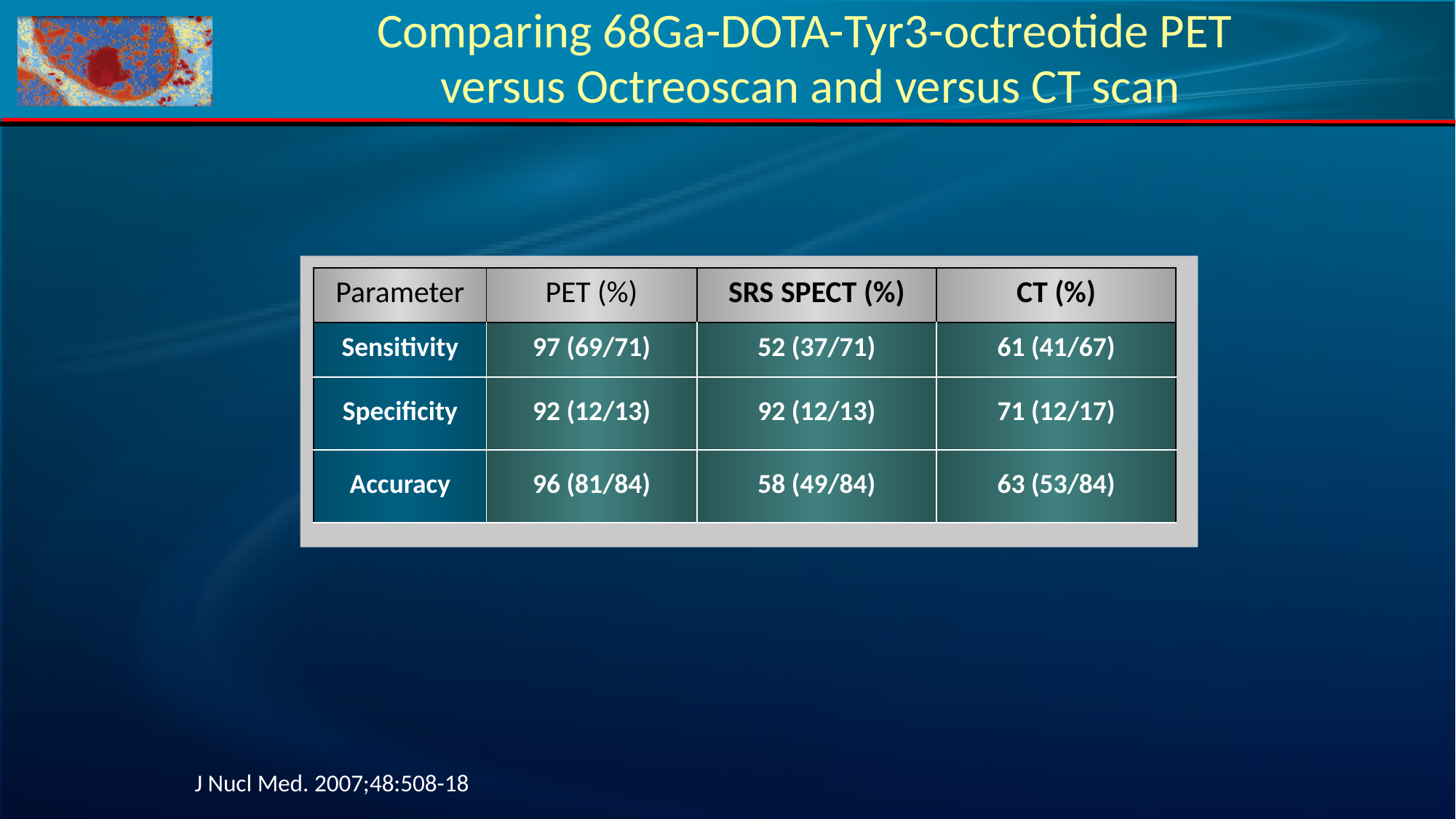

# Comparing 68Ga-DOTA-Tyr3-octreotide PET versus Octreoscan and versus CT scan

| Parameter | PET (%) | SRS SPECT (%) | CT (%) |
| --- | --- | --- | --- |
| Sensitivity | 97 (69/71) | 52 (37/71) | 61 (41/67) |
| Specificity | 92 (12/13) | 92 (12/13) | 71 (12/17) |
| Accuracy | 96 (81/84) | 58 (49/84) | 63 (53/84) |
J Nucl Med. 2007;48:508-18